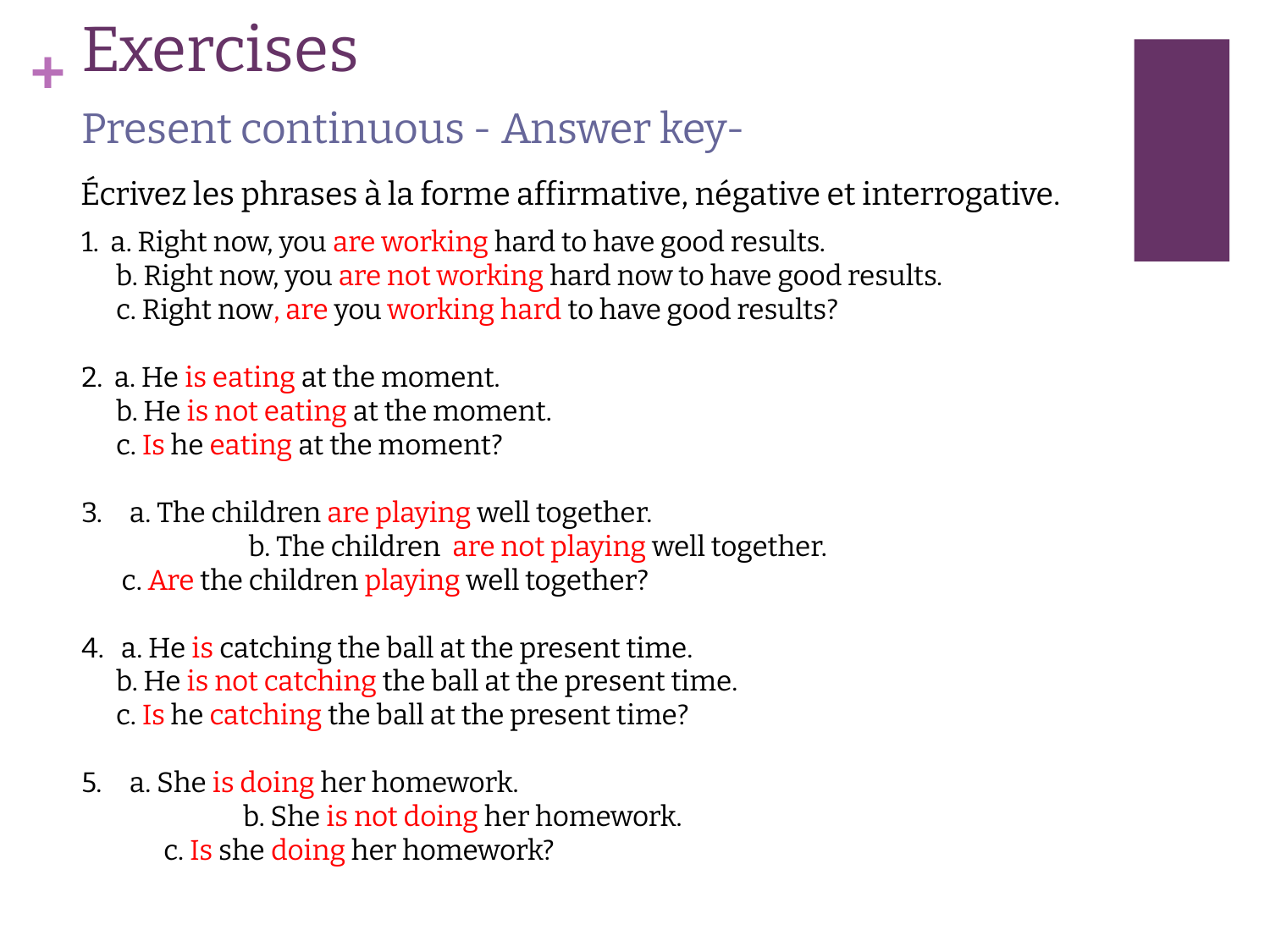

Exercises
Present continuous - Answer key-
Écrivez les phrases à la forme affirmative, négative et interrogative.
1.  a. Right now, you are working hard to have good results.
      b. Right now, you are not working hard now to have good results.
      c. Right now, are you working hard to have good results?

2.  a. He is eating at the moment.
      b. He is not eating at the moment.
      c. Is he eating at the moment?

a. The children are playing well together.
	       b. The children  are not playing well together.
       c. Are the children playing well together?

4.   a. He is catching the ball at the present time.
      b. He is not catching the ball at the present time.
      c. Is he catching the ball at the present time?

a. She is doing her homework.
	      b. She is not doing her homework.
	      c. Is she doing her homework?